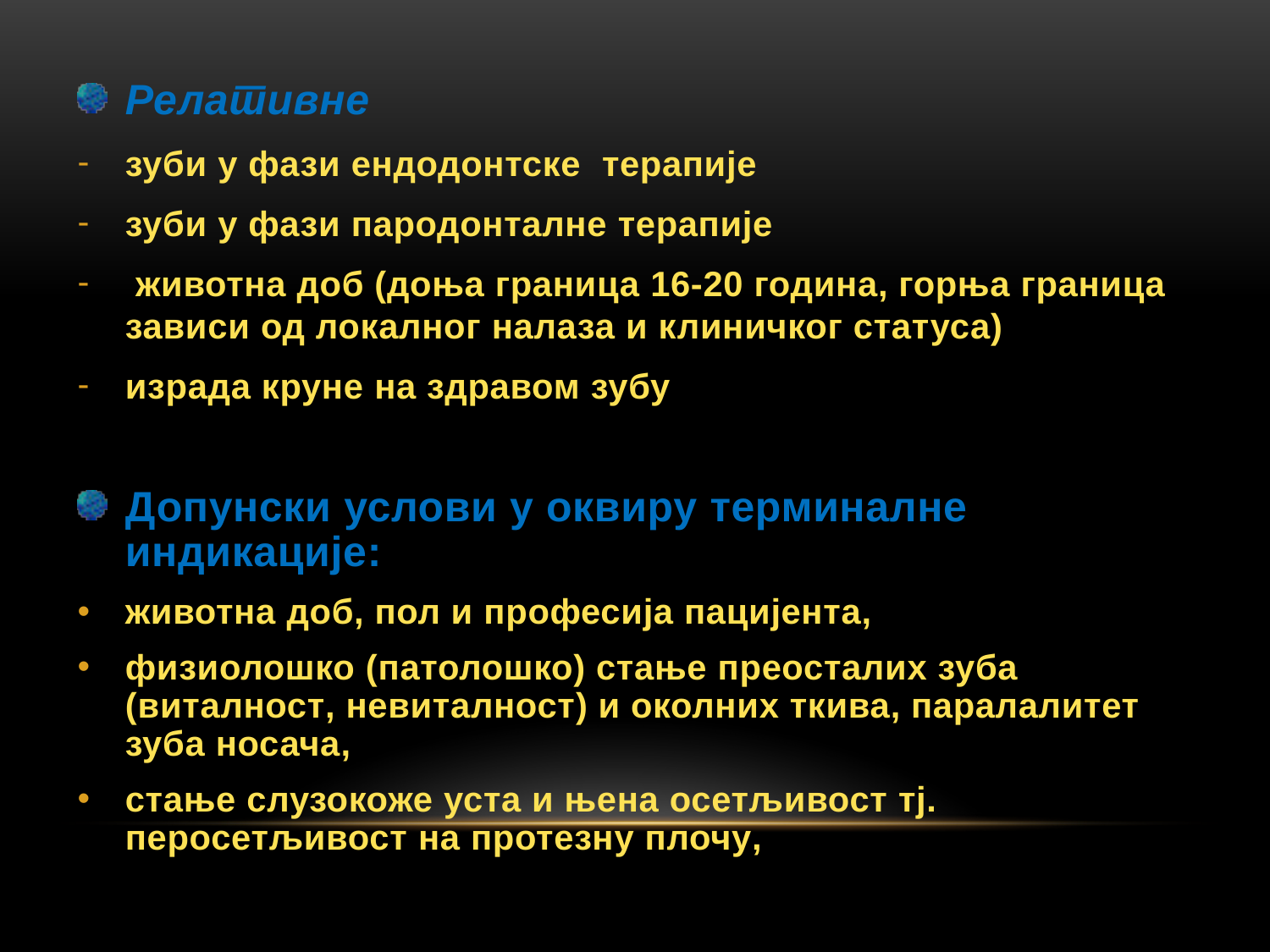

Релативне
зуби у фази ендодонтске  терапије
зуби у фази пародонталне терапије
 животна доб (доња граница 16-20 година, горња граница зависи од локалног налаза и клиничког статуса)
израда круне на здравом зубу

Допунски услови у оквиру терминалне индикације:
животна доб, пол и професија пацијента,
физиолошко (патолошко) стање преосталих зуба (виталност, невиталност) и околних ткива, паралалитет зуба носача,
стање слузокоже уста и њена осетљивост тј. перосетљивост на протезну плочу,